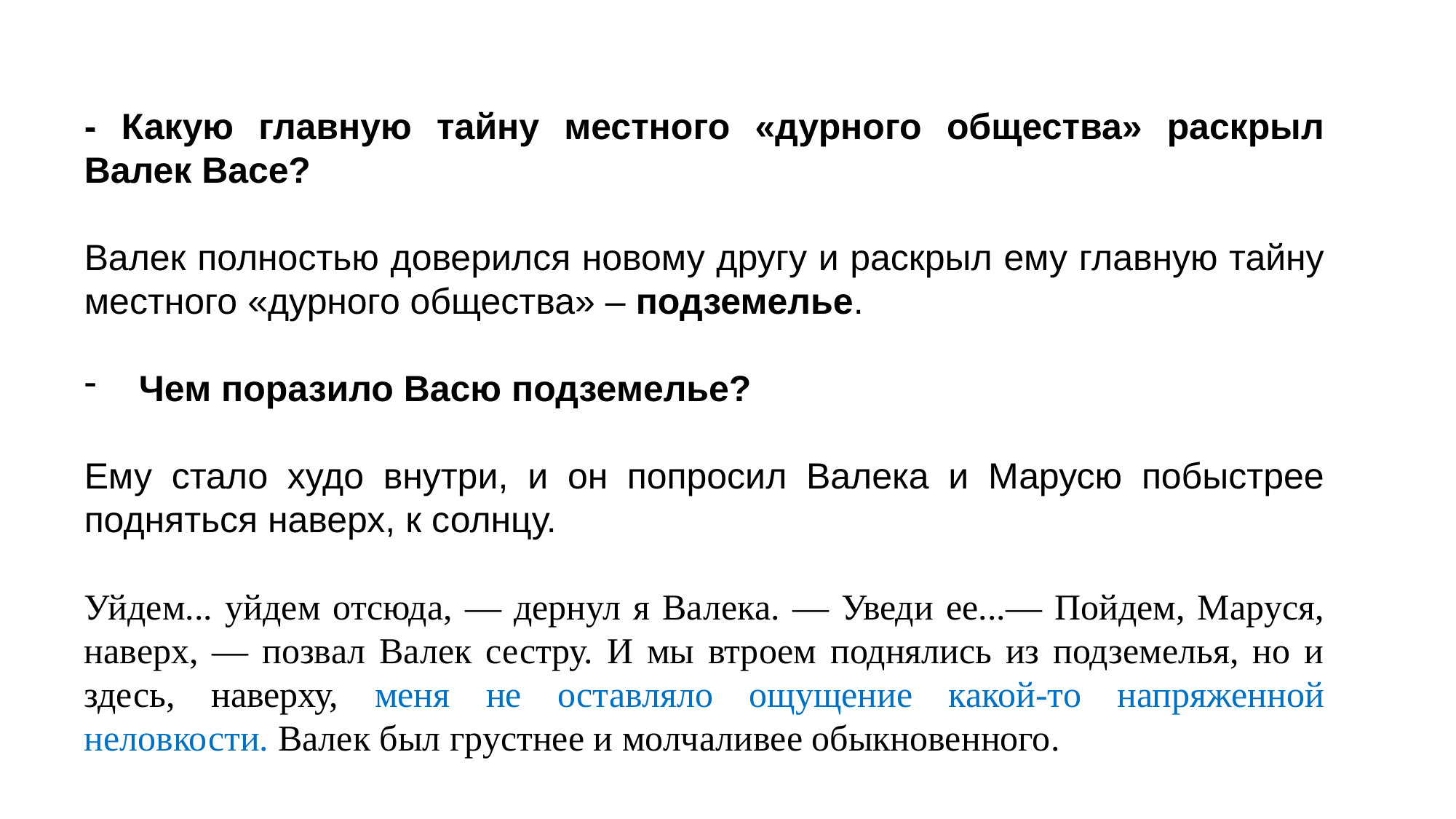

- Какую главную тайну местного «дурного общества» раскрыл Валек Васе?

Валек полностью доверился новому другу и раскрыл ему главную тайну местного «дурного общества» – подземелье.

Чем поразило Васю подземелье?

Ему стало худо внутри, и он попросил Валека и Марусю побыстрее подняться наверх, к солнцу.

Уйдем... уйдем отсюда, — дернул я Валека. — Уведи ее...— Пойдем, Маруся, наверх, — позвал Валек сестру. И мы втроем поднялись из подземелья, но и здесь, наверху, меня не оставляло ощущение какой-то напряженной неловкости. Валек был грустнее и молчаливее обыкновенного.